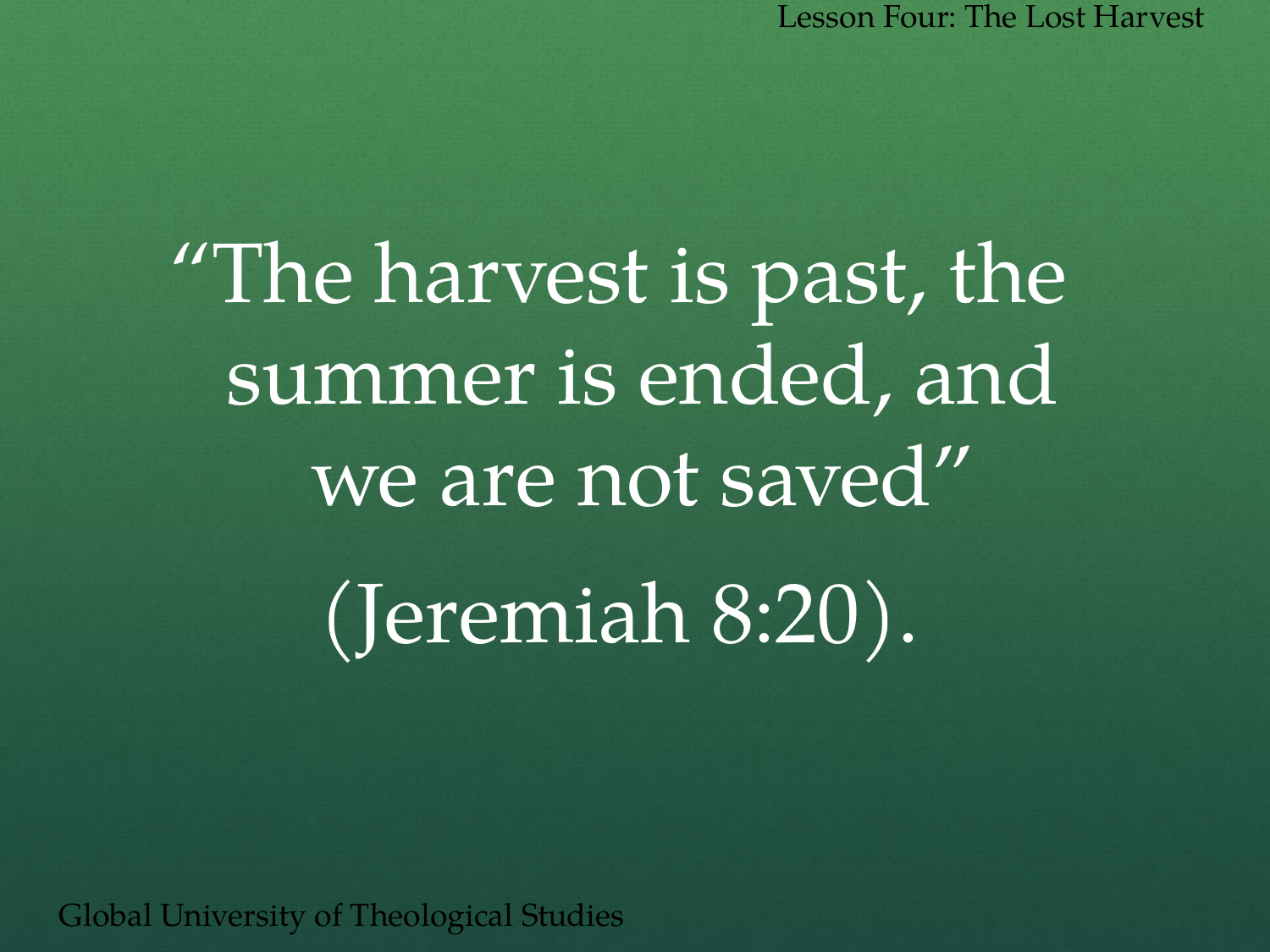

Lesson Four: The Lost Harvest

“The harvest is past, the summer is ended, and we are not saved”
(Jeremiah 8:20).
Global University of Theological Studies